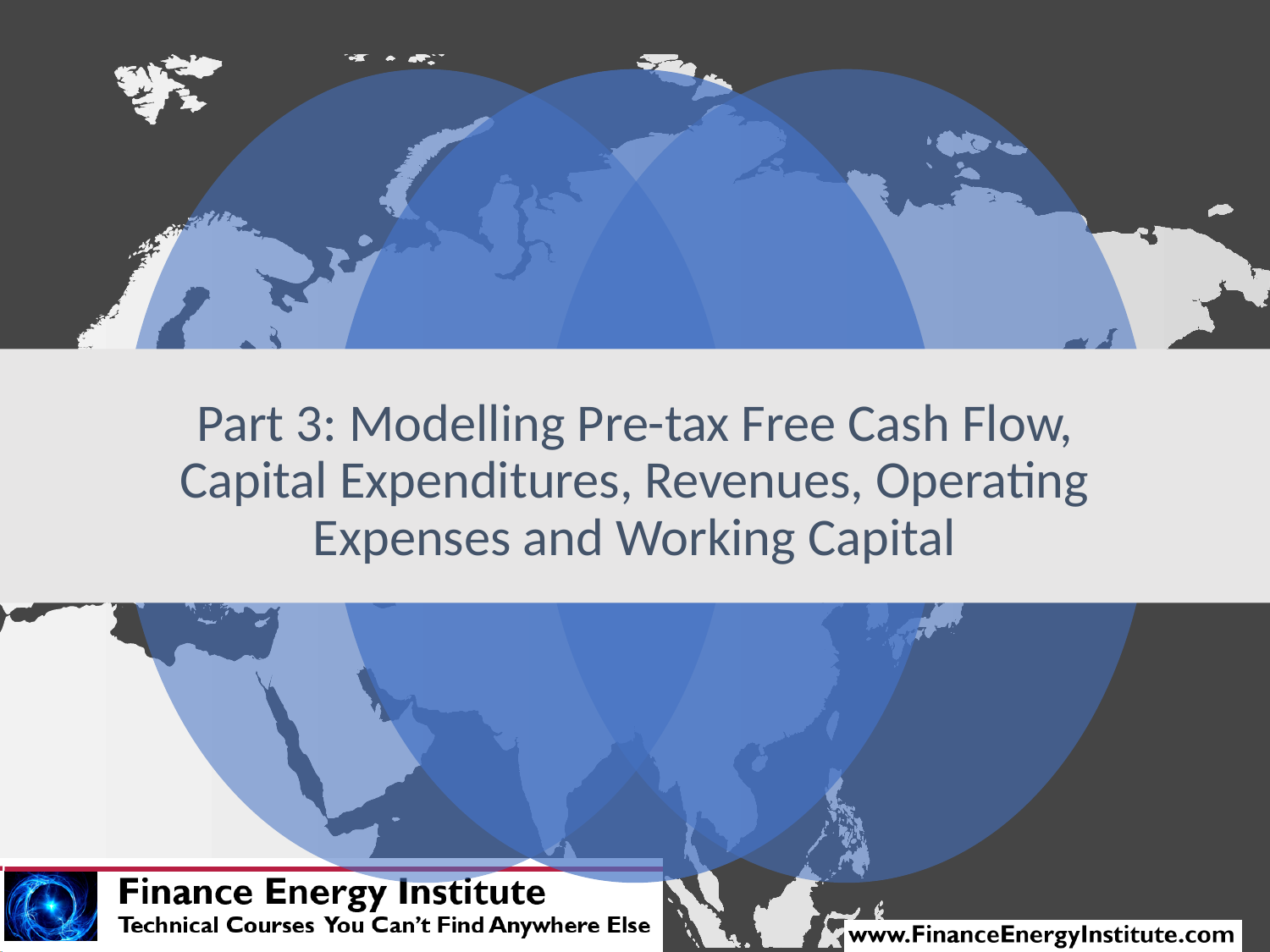

# Part 3: Modelling Pre-tax Free Cash Flow, Capital Expenditures, Revenues, Operating Expenses and Working Capital